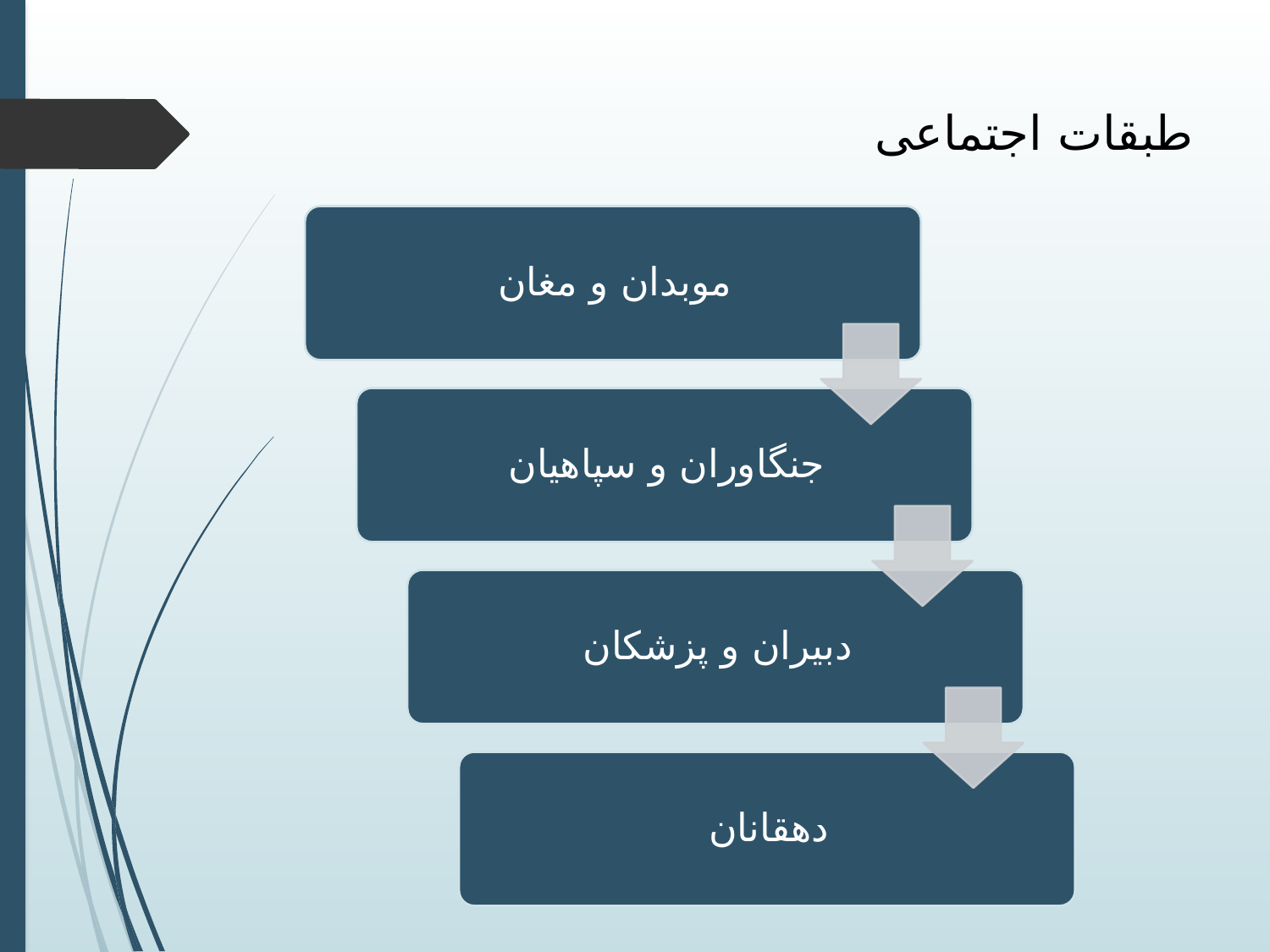

# طبقات اجتماعی
موبدان و مغان
جنگاوران و سپاهیان
دبیران و پزشکان
دهقانان